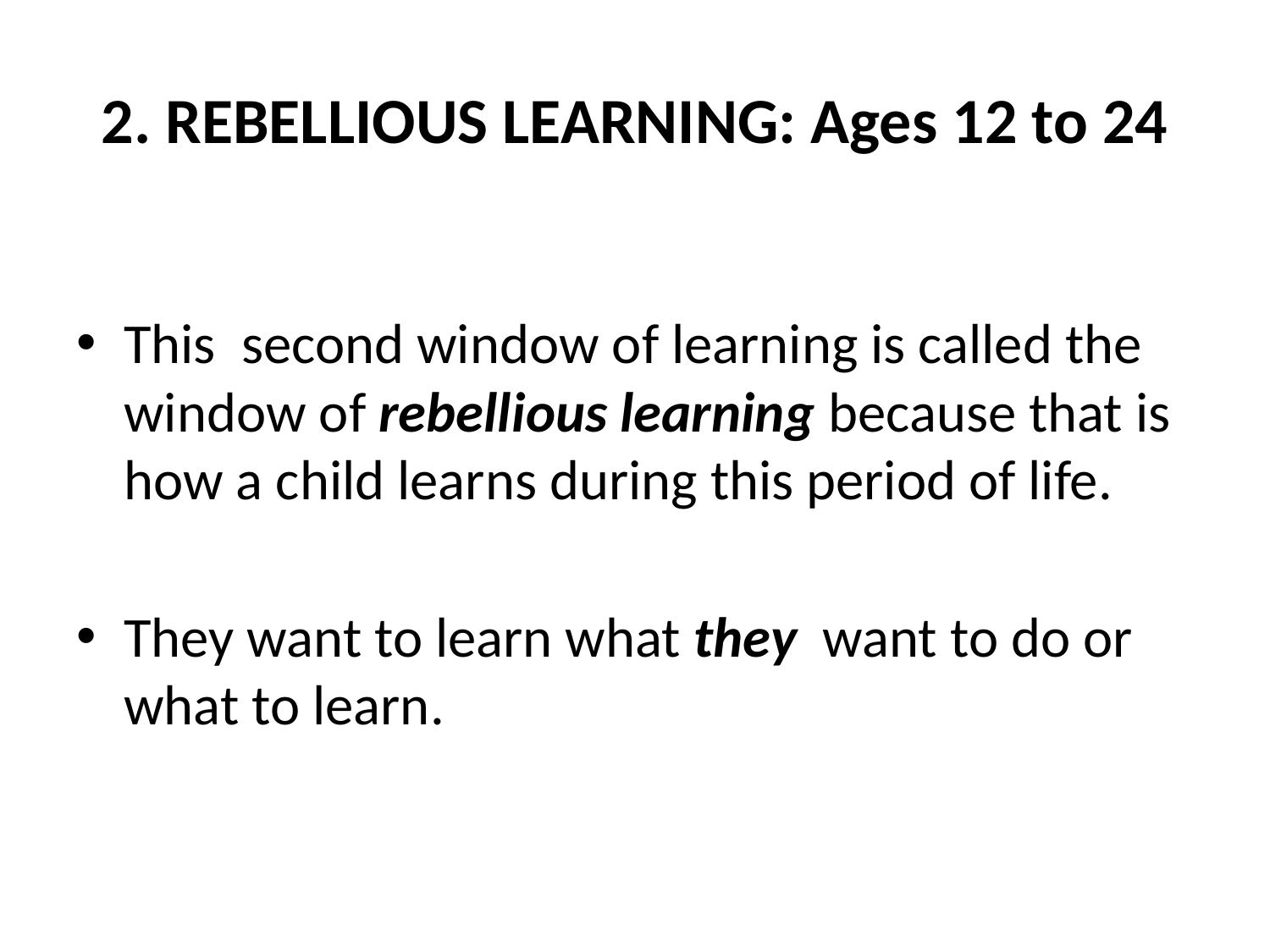

# 2. REBELLIOUS LEARNING: Ages 12 to 24

This  second window of learning is called the window of rebellious learning because that is how a child learns during this period of life.

They want to learn what they  want to do or what to learn.